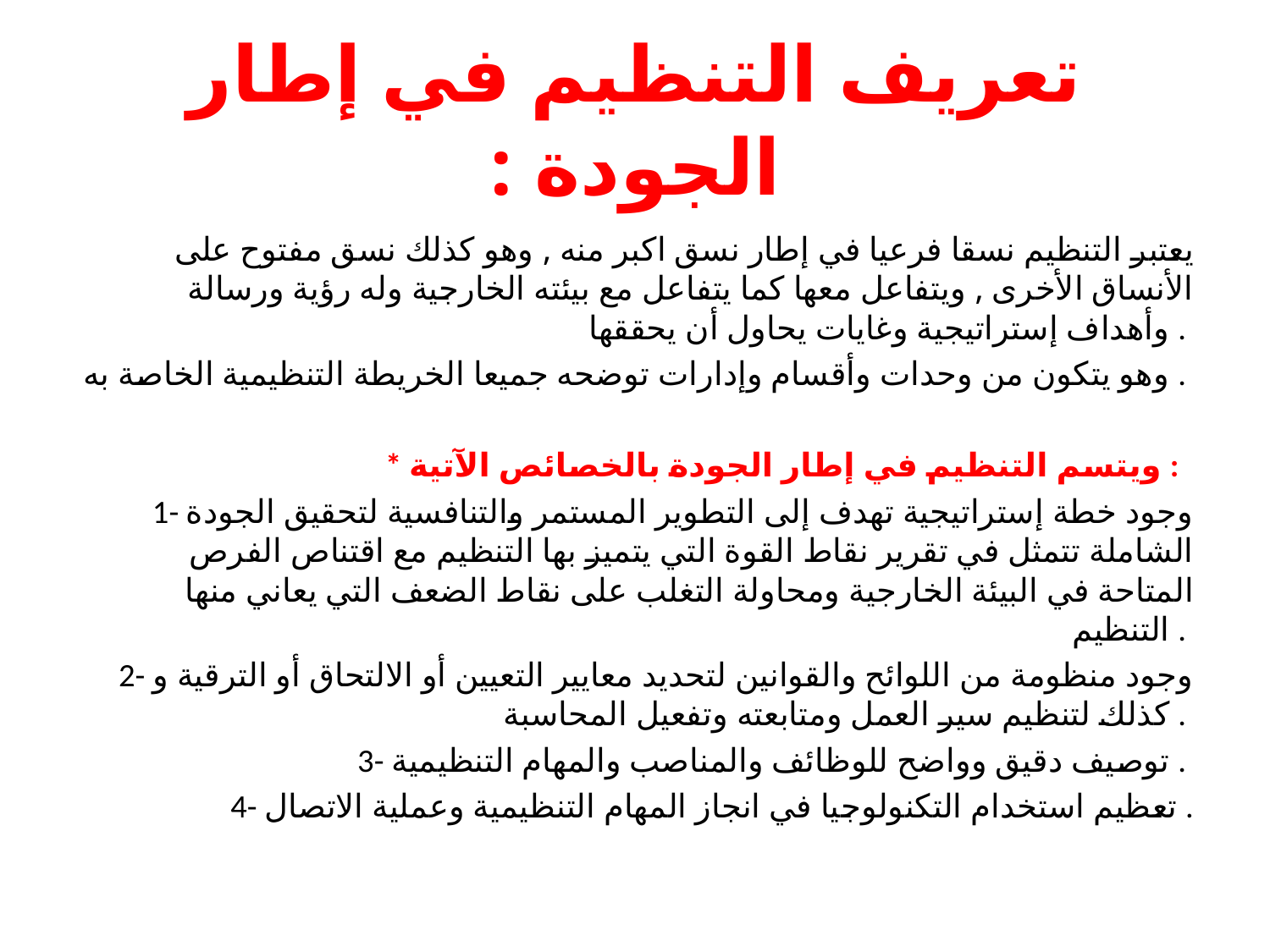

# تعريف التنظيم في إطار الجودة :
يعتبر التنظيم نسقا فرعيا في إطار نسق اكبر منه , وهو كذلك نسق مفتوح على الأنساق الأخرى , ويتفاعل معها كما يتفاعل مع بيئته الخارجية وله رؤية ورسالة وأهداف إستراتيجية وغايات يحاول أن يحققها .
وهو يتكون من وحدات وأقسام وإدارات توضحه جميعا الخريطة التنظيمية الخاصة به .

* ويتسم التنظيم في إطار الجودة بالخصائص الآتية :
1- وجود خطة إستراتيجية تهدف إلى التطوير المستمر والتنافسية لتحقيق الجودة الشاملة تتمثل في تقرير نقاط القوة التي يتميز بها التنظيم مع اقتناص الفرص المتاحة في البيئة الخارجية ومحاولة التغلب على نقاط الضعف التي يعاني منها التنظيم .
2- وجود منظومة من اللوائح والقوانين لتحديد معايير التعيين أو الالتحاق أو الترقية و كذلك لتنظيم سير العمل ومتابعته وتفعيل المحاسبة .
3- توصيف دقيق وواضح للوظائف والمناصب والمهام التنظيمية .
4- تعظيم استخدام التكنولوجيا في انجاز المهام التنظيمية وعملية الاتصال .